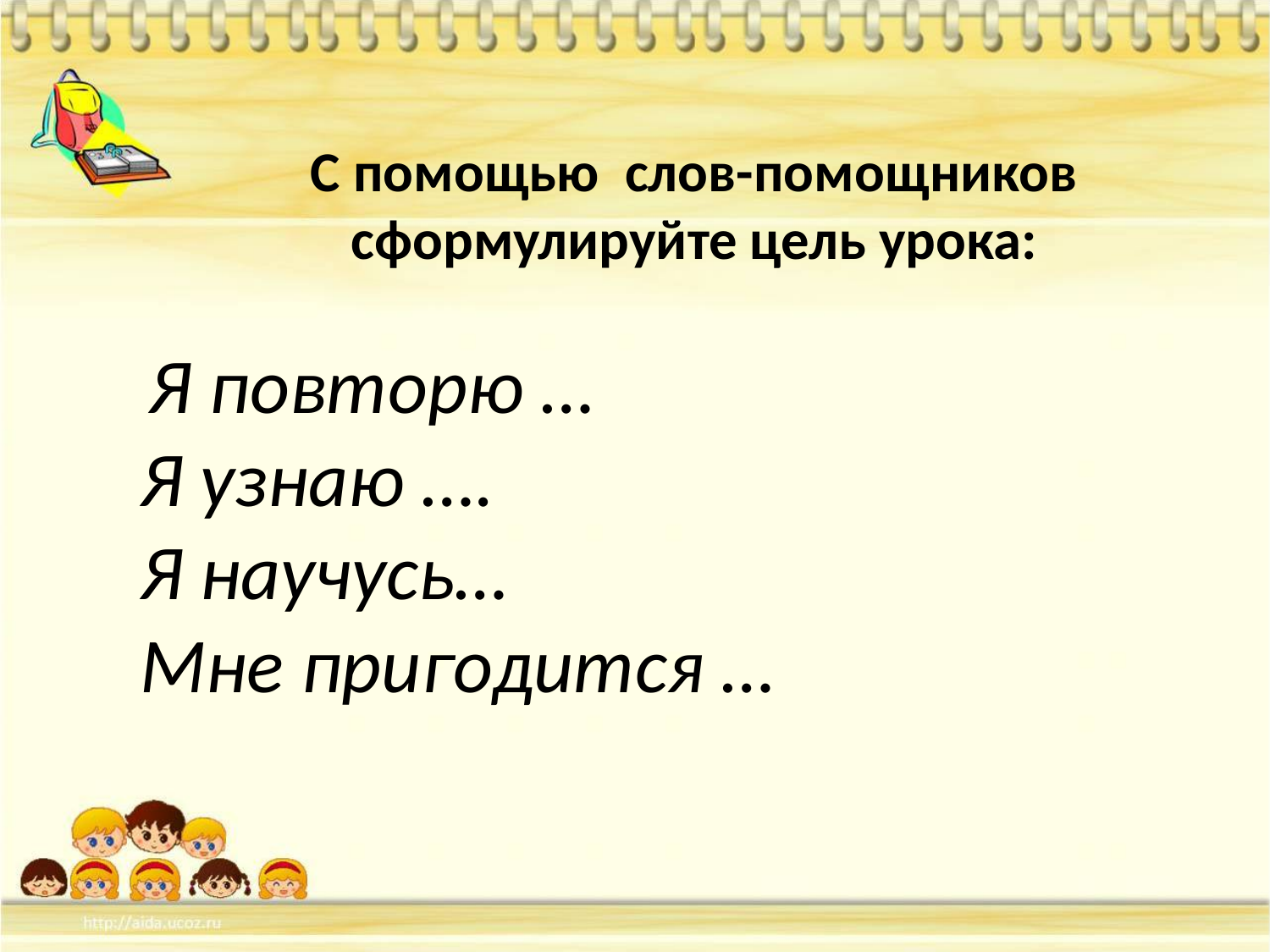

С помощью  слов-помощников сформулируйте цель урока:

                            Я повторю …
	Я узнаю ….
	Я научусь…
	Мне пригодится …